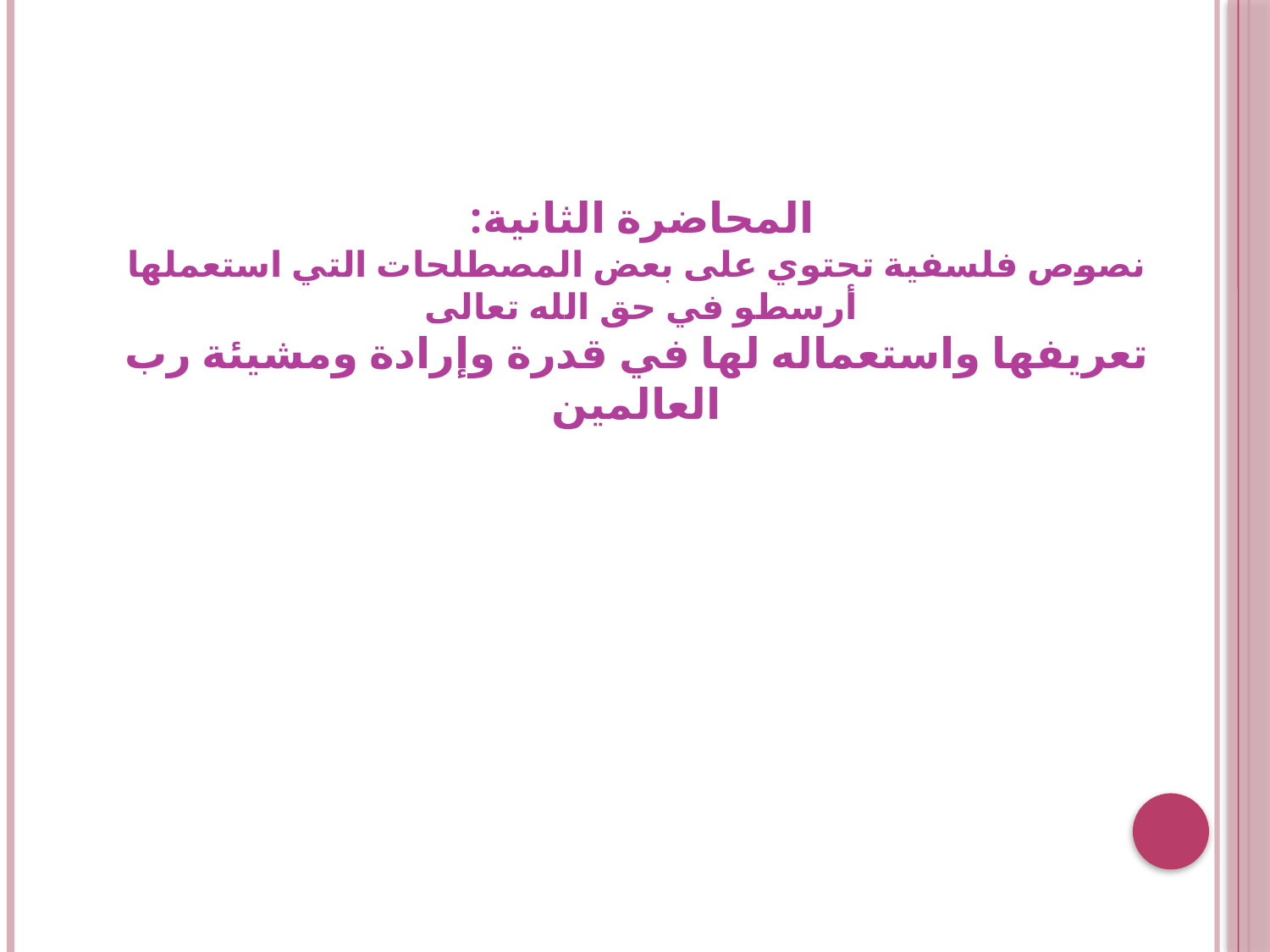

# المحاضرة الثانية: نصوص فلسفية تحتوي على بعض المصطلحات التي استعملها أرسطو في حق الله تعالى تعريفها واستعماله لها في قدرة وإرادة ومشيئة رب العالمين